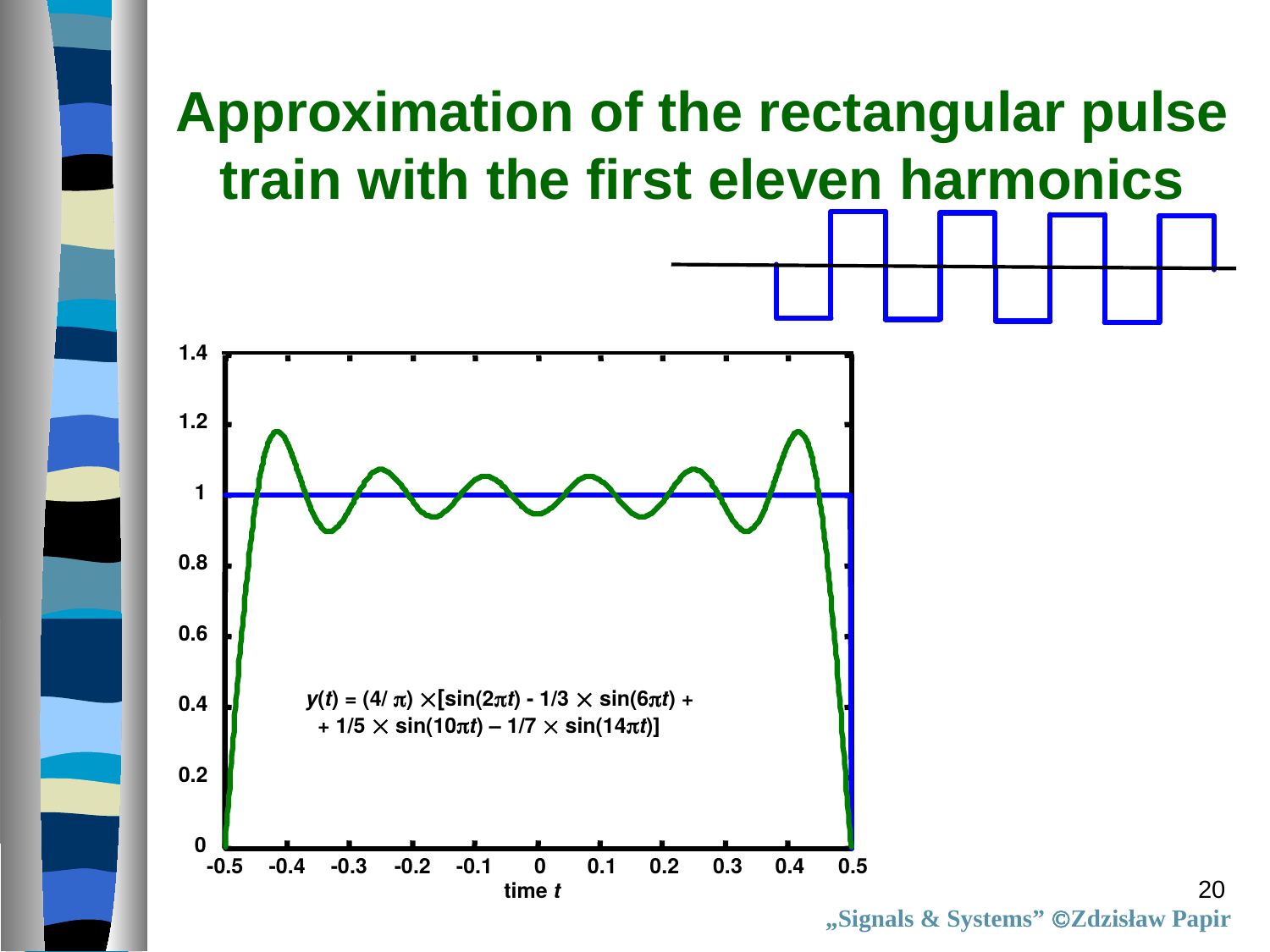

Approximation of the rectangular pulse train with the first eleven harmonics

1.4

1.2

1

0.8

0.6

y(t) = (4/ π) ×[sin(2πt) - 1/3 × sin(6πt) +
0.4

   + 1/5 × sin(10πt) – 1/7 × sin(14πt)]
0.2

0

-0.5
-0.4
-0.3
-0.2
-0.1
0
0.1
0.2
0.3
0.4
0.5
time t
20
„Signals & Systems” ©Zdzisław Papir